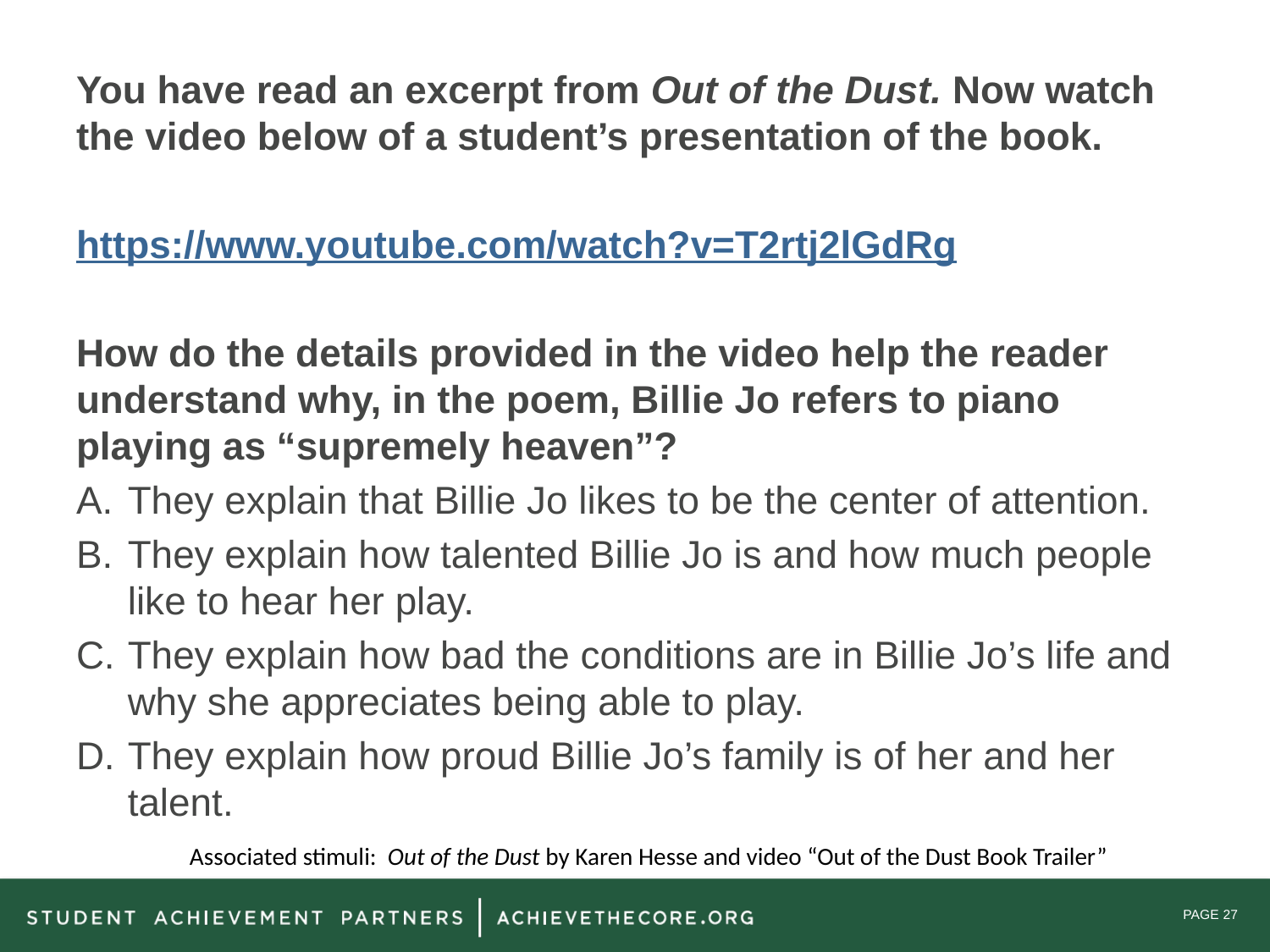

You have read an excerpt from Out of the Dust. Now watch the video below of a student’s presentation of the book.

https://www.youtube.com/watch?v=T2rtj2lGdRg

How do the details provided in the video help the reader understand why, in the poem, Billie Jo refers to piano playing as “supremely heaven”?
They explain that Billie Jo likes to be the center of attention.
They explain how talented Billie Jo is and how much people like to hear her play.
They explain how bad the conditions are in Billie Jo’s life and why she appreciates being able to play.
They explain how proud Billie Jo’s family is of her and her talent.
Associated stimuli:  Out of the Dust by Karen Hesse and video “Out of the Dust Book Trailer”